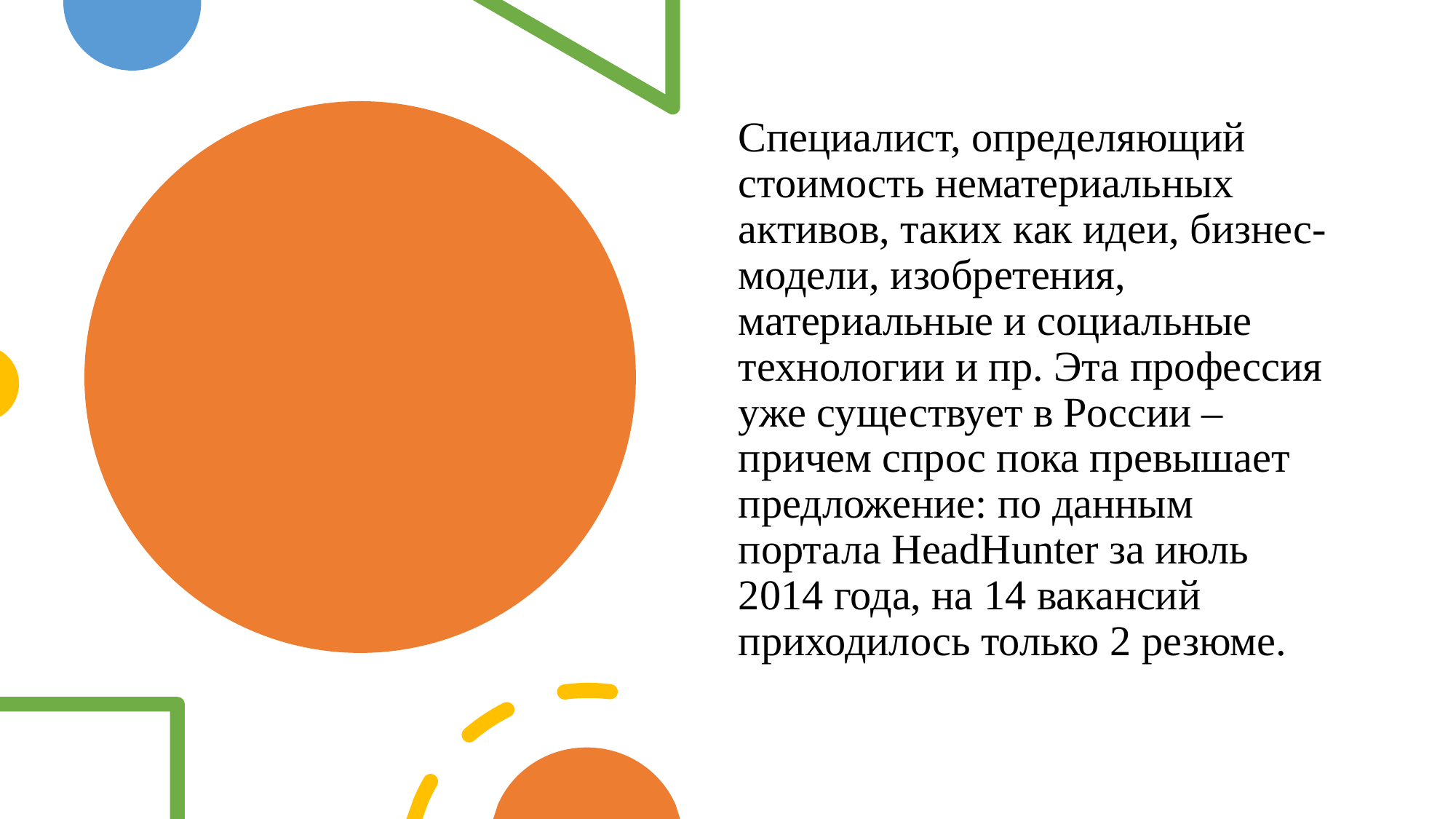

Специалист, определяющий стоимость нематериальных активов, таких как идеи, бизнес-модели, изобретения, материальные и социальные технологии и пр. Эта профессия уже существует в России – причем спрос пока превышает предложение: по данным портала HeadHunter за июль 2014 года, на 14 вакансий приходилось только 2 резюме.